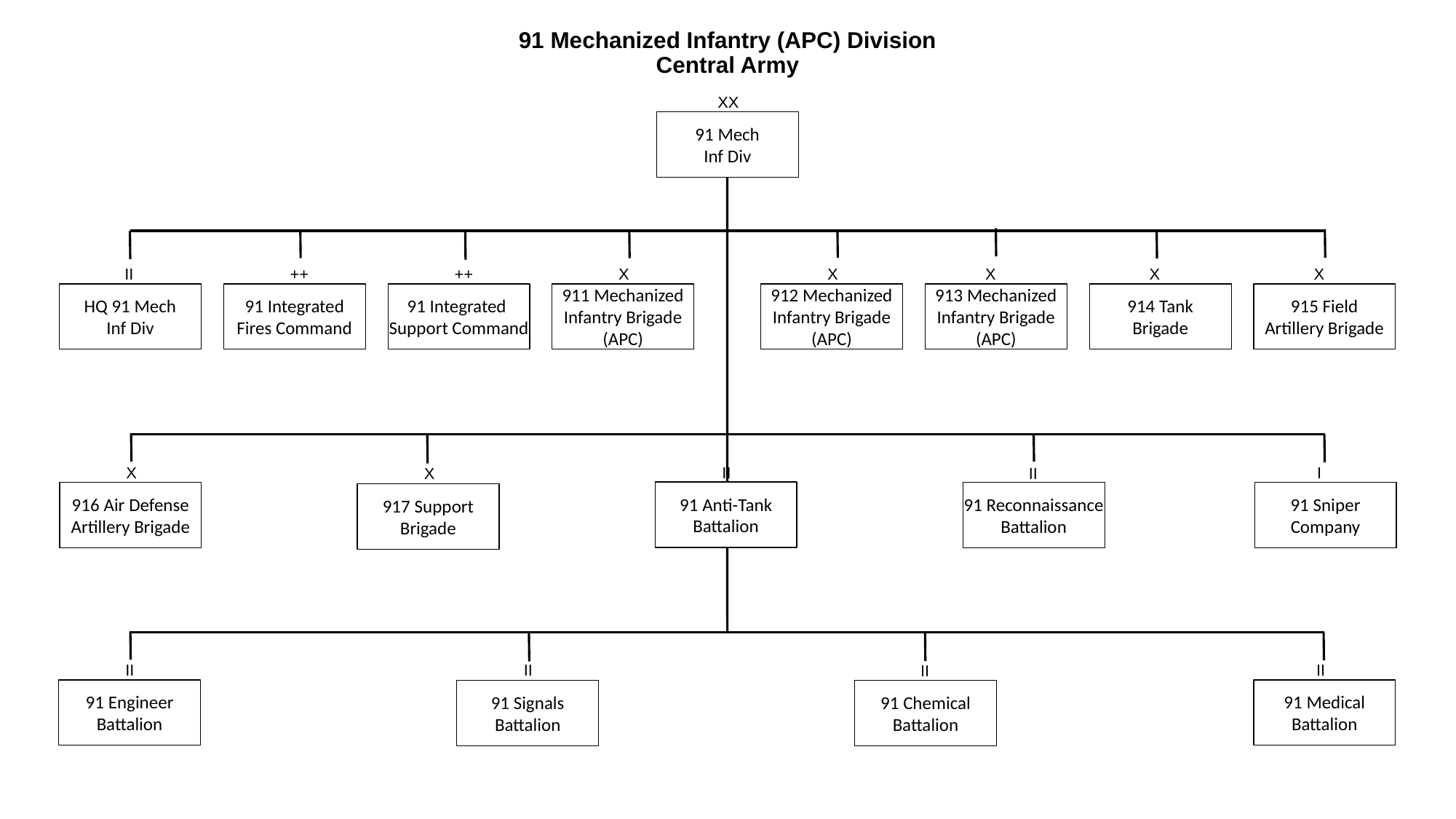

# 91 Mechanized Infantry (APC) Division Central Army
XX
91 Mech
Inf Div
II
++
++
X
X
X
X
X
HQ 91 Mech
Inf Div
91 Integrated
Fires Command
91 Integrated
Support Command
911 Mechanized Infantry Brigade (APC)
912 Mechanized Infantry Brigade (APC)
913 Mechanized Infantry Brigade (APC)
914 Tank
Brigade
915 Field
Artillery Brigade
II
X
I
X
II
91 Anti-Tank
Battalion
91 Reconnaissance
Battalion
916 Air Defense
Artillery Brigade
91 Sniper
Company
917 Support
Brigade
II
II
II
II
91 Engineer
Battalion
91 Medical
Battalion
91 Signals
Battalion
91 Chemical
Battalion